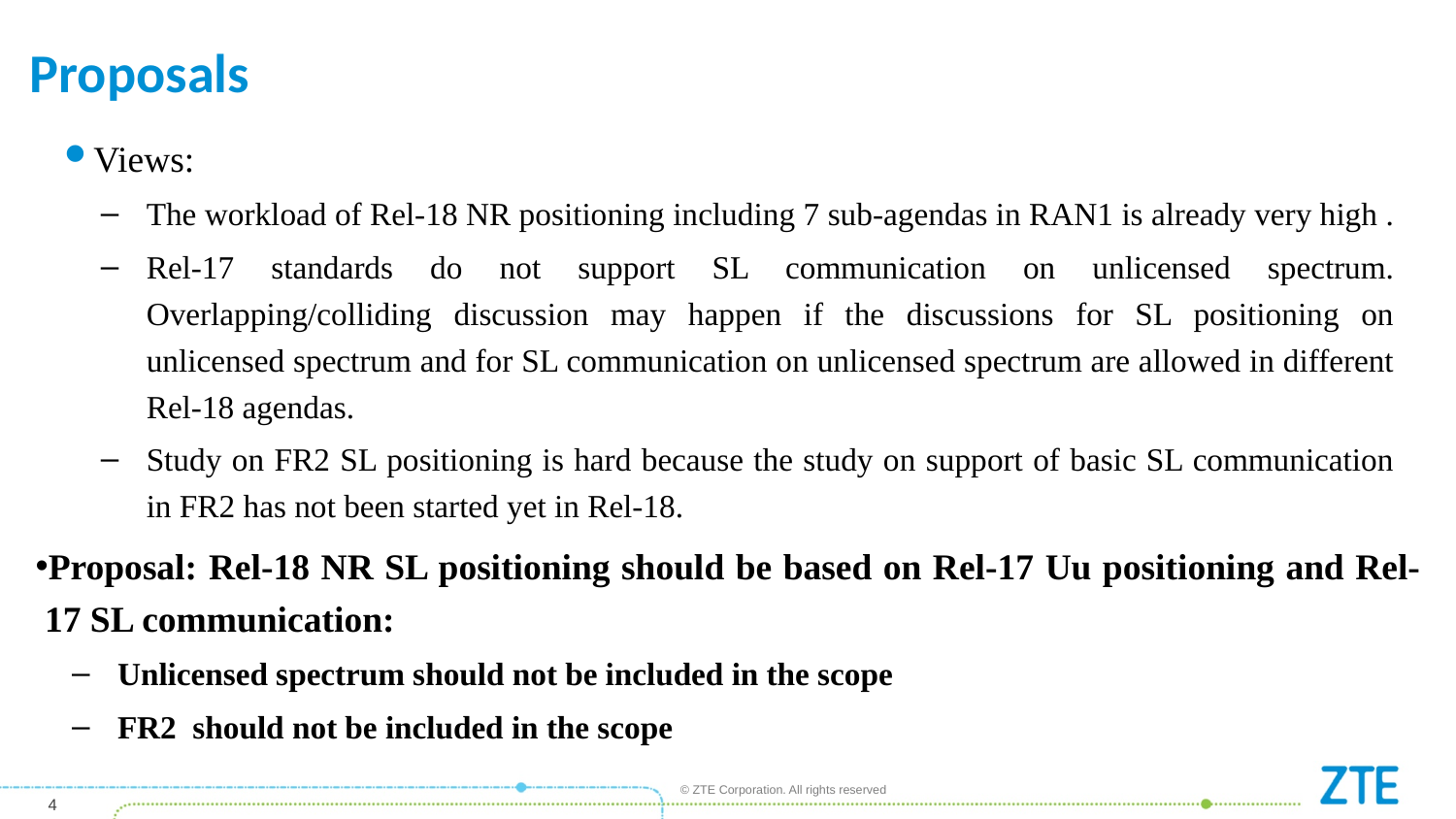

# Proposals
Views:
The workload of Rel-18 NR positioning including 7 sub-agendas in RAN1 is already very high .
Rel-17 standards do not support SL communication on unlicensed spectrum. Overlapping/colliding discussion may happen if the discussions for SL positioning on unlicensed spectrum and for SL communication on unlicensed spectrum are allowed in different Rel-18 agendas.
Study on FR2 SL positioning is hard because the study on support of basic SL communication in FR2 has not been started yet in Rel-18.

Proposal: Rel-18 NR SL positioning should be based on Rel-17 Uu positioning and Rel-17 SL communication:
Unlicensed spectrum should not be included in the scope
FR2  should not be included in the scope